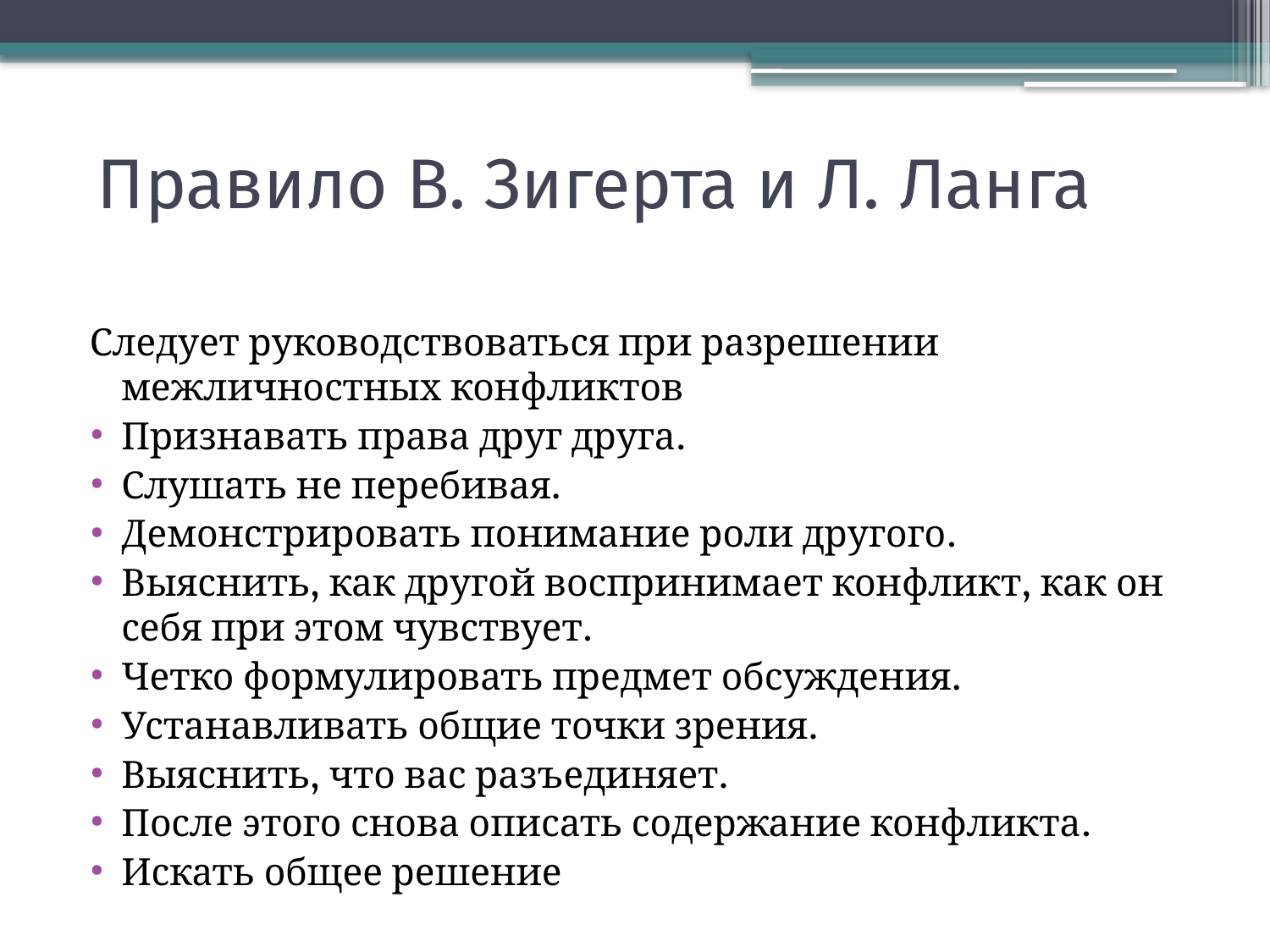

# Правило В. Зигерта и Л. Ланга
Следует руководствоваться при разрешении межличностных конфликтов
Признавать права друг друга.
Слушать не перебивая.
Демонстрировать понимание роли другого.
Выяснить, как другой воспринимает конфликт, как он себя при этом чувствует.
Четко формулировать предмет обсуждения.
Устанавливать общие точки зрения.
Выяснить, что вас разъединяет.
После этого снова описать содержание конфликта.
Искать общее решение